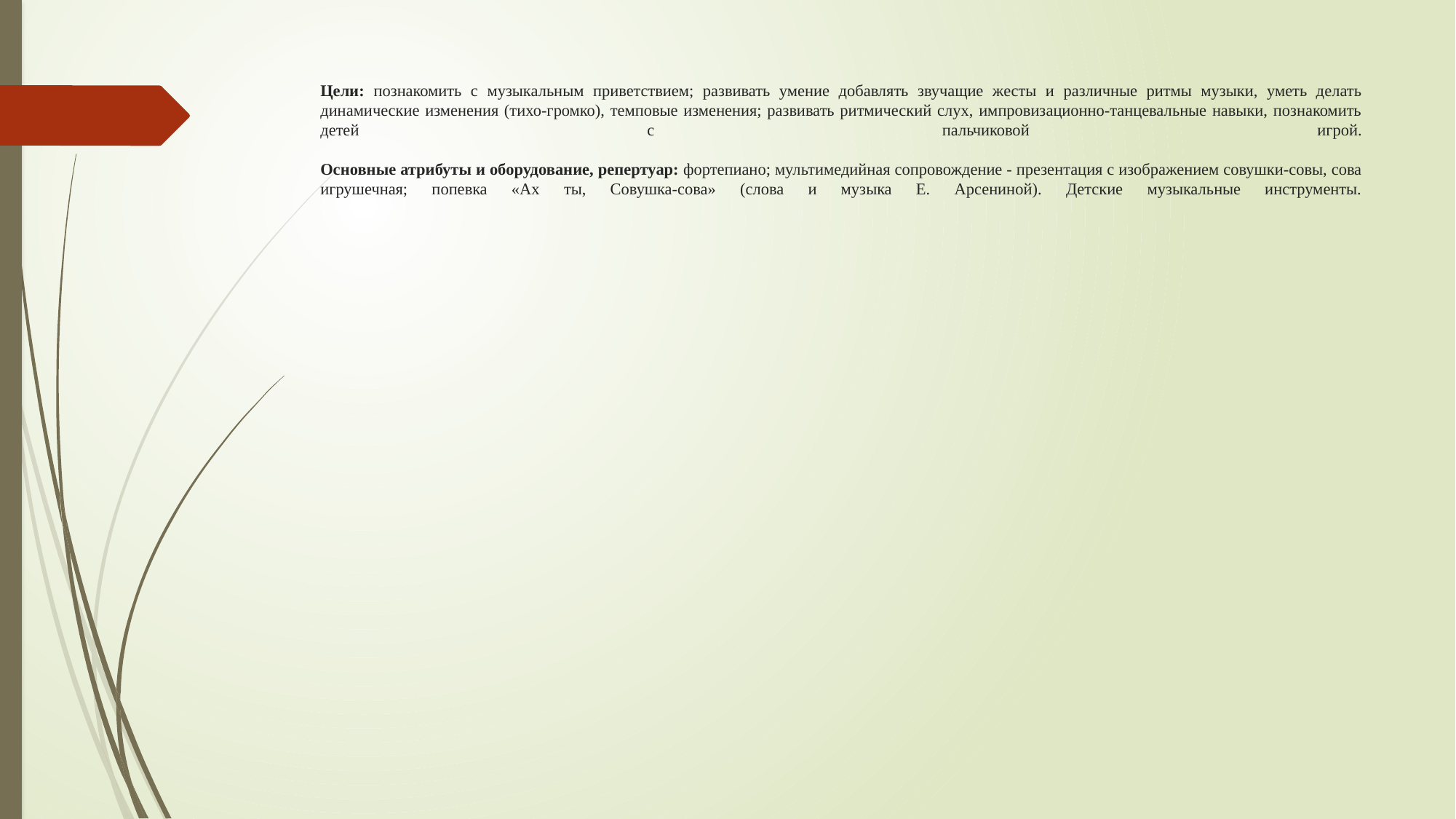

# Цели: познакомить с музыкальным приветствием; развивать умение добавлять звучащие жесты и различные ритмы музыки, уметь делать динамические изменения (тихо-громко), темповые изменения; развивать ритмический слух, импровизационно-танцевальные навыки, познакомить детей с пальчиковой игрой. Основные атрибуты и оборудование, репертуар: фортепиано; мультимедийная сопровождение - презентация с изображением совушки-совы, сова игрушечная; попевка «Ах ты, Совушка-сова» (слова и музыка Е. Арсениной). Детские музыкальные инструменты.